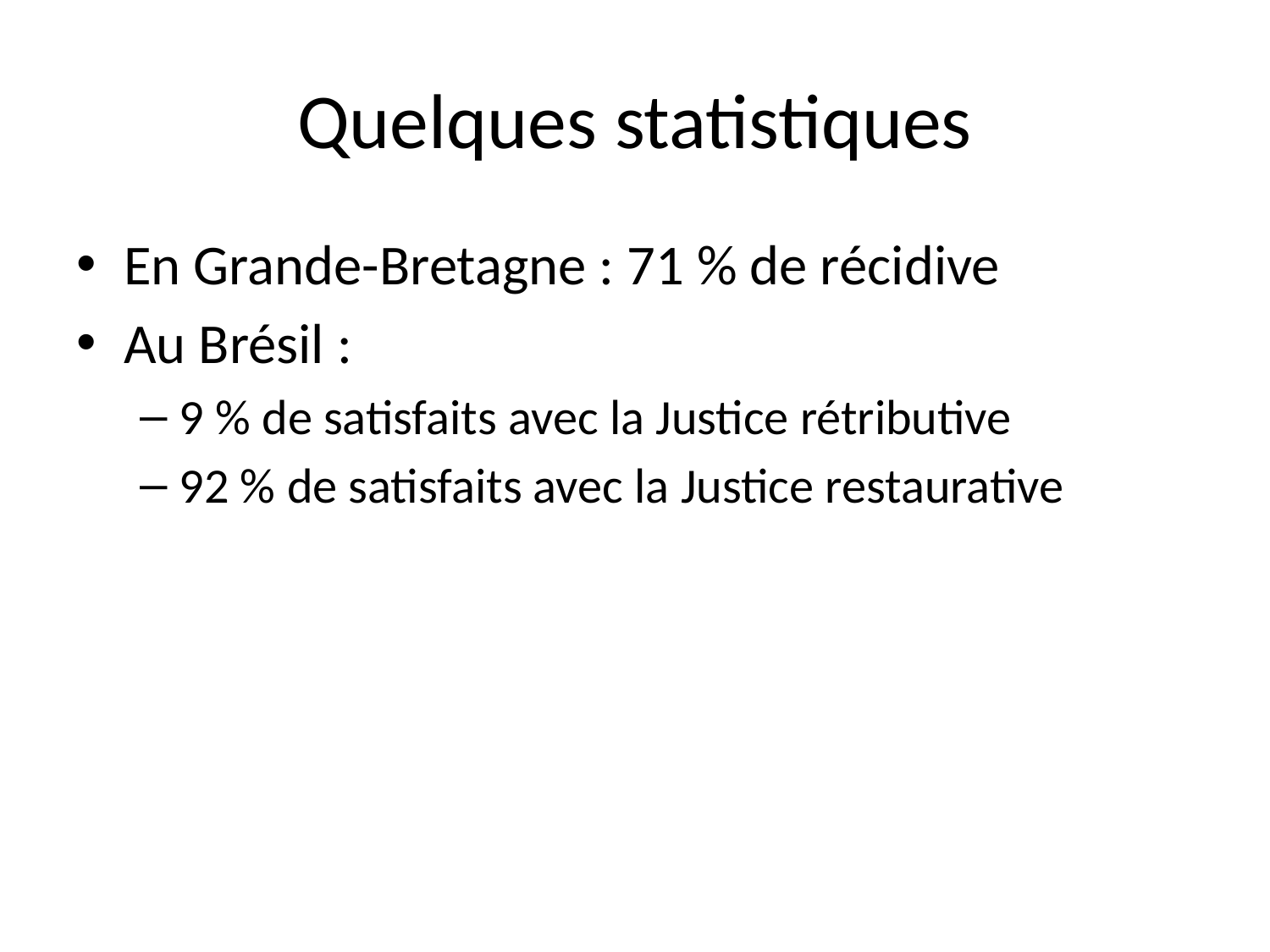

# Quelques statistiques
En Grande-Bretagne : 71 % de récidive
Au Brésil :
9 % de satisfaits avec la Justice rétributive
92 % de satisfaits avec la Justice restaurative